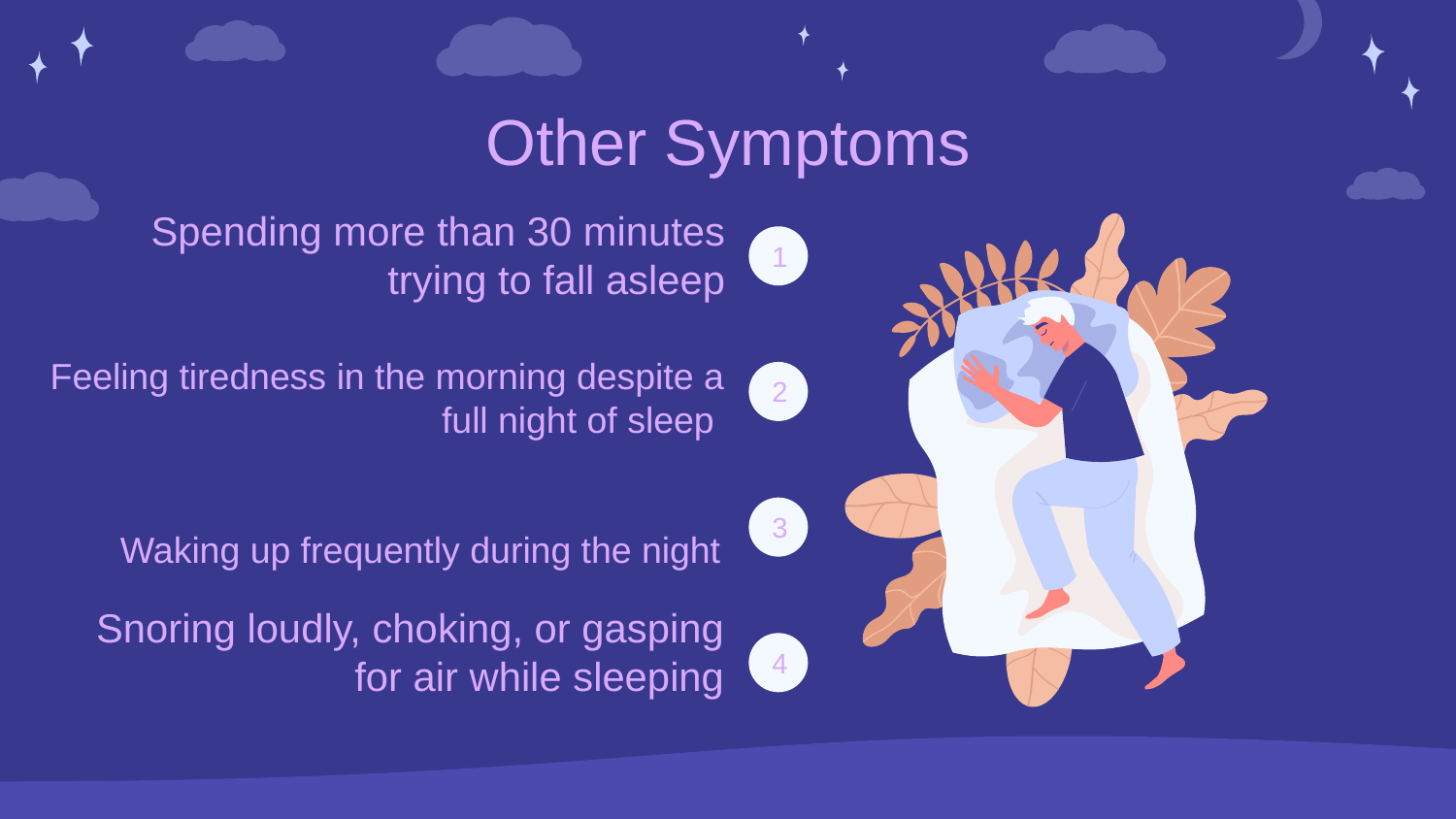

# Other Symptoms

1
Spending more than 30 minutes trying to fall asleep
2
Feeling tiredness in the morning despite a full night of sleep
3
Waking up frequently during the night
Snoring loudly, choking, or gasping for air while sleeping
4